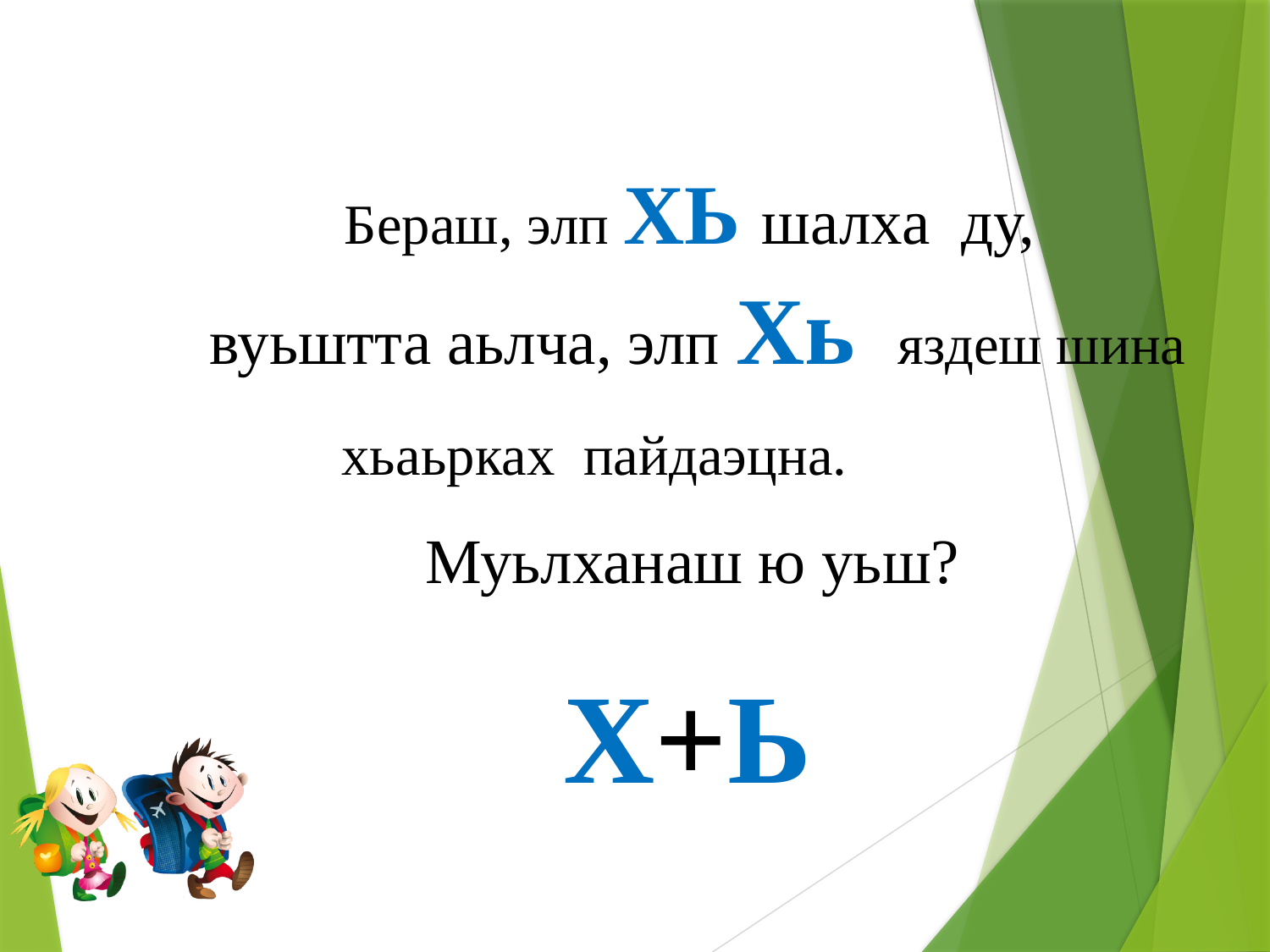

Бераш, элп ХЬ шалха  ду,
 вуьштта аьлча, элп Хь  яздеш шина хьаьрках  пайдаэцна.
 Муьлханаш ю уьш?

               Х+Ь